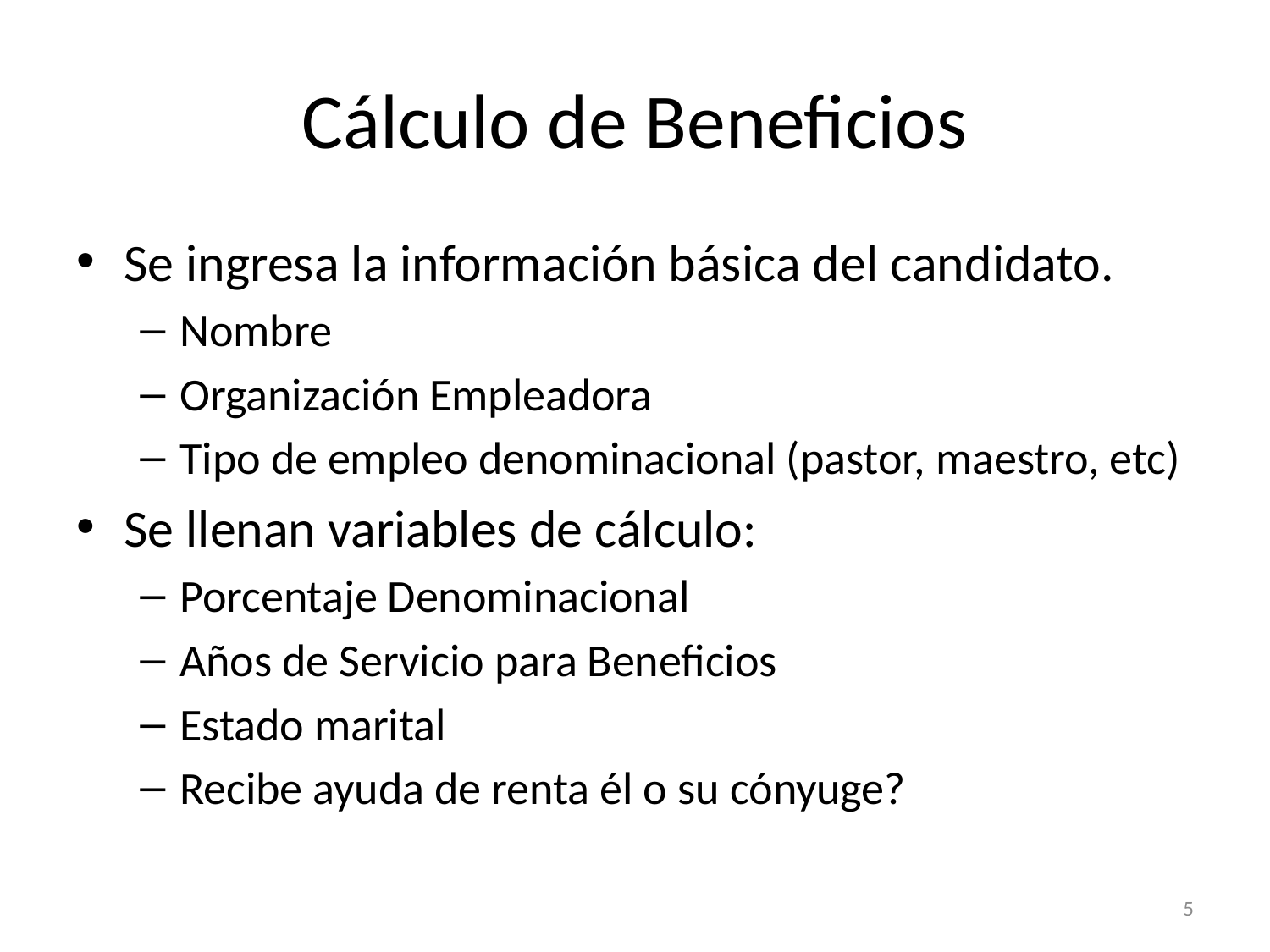

# Cálculo de Beneficios
Se ingresa la información básica del candidato.
Nombre
Organización Empleadora
Tipo de empleo denominacional (pastor, maestro, etc)
Se llenan variables de cálculo:
Porcentaje Denominacional
Años de Servicio para Beneficios
Estado marital
Recibe ayuda de renta él o su cónyuge?
5